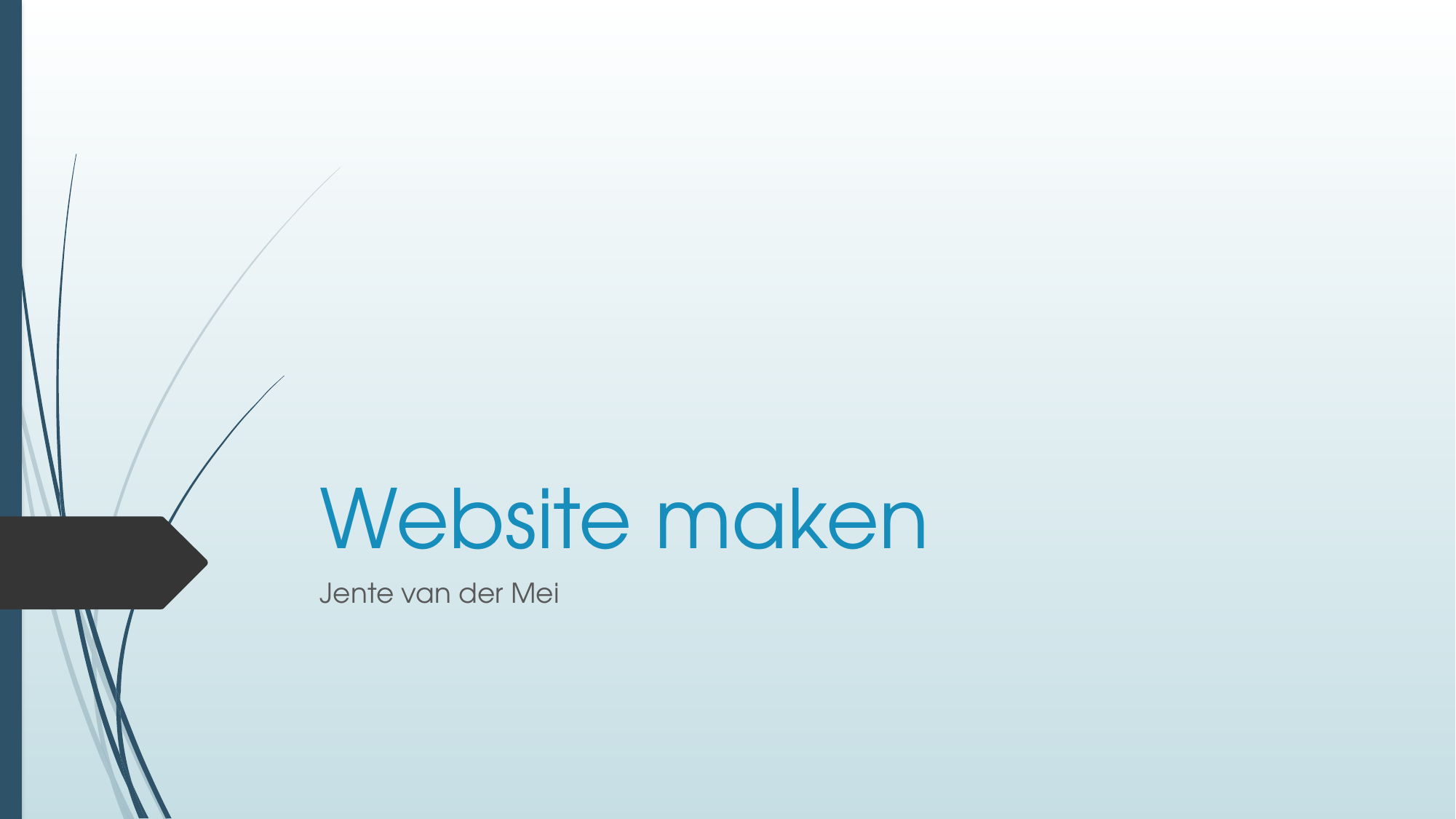

# Website maken
Jente van der Mei